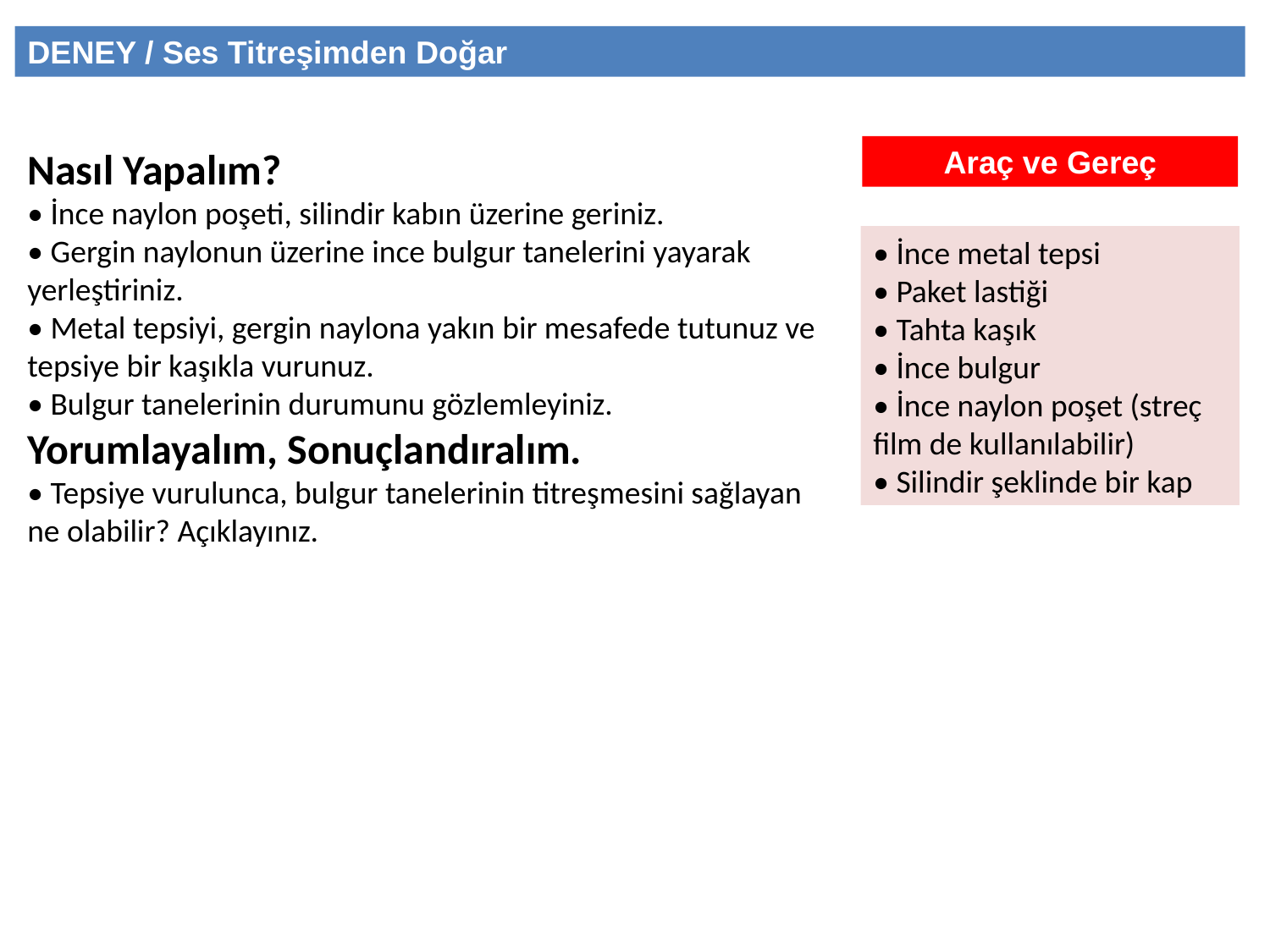

DENEY / Ses Titreşimden Doğar
Nasıl Yapalım?
• İnce naylon poşeti, silindir kabın üzerine geriniz.
• Gergin naylonun üzerine ince bulgur tanelerini yayarak
yerleştiriniz.
• Metal tepsiyi, gergin naylona yakın bir mesafede tutunuz ve
tepsiye bir kaşıkla vurunuz.
• Bulgur tanelerinin durumunu gözlemleyiniz.
Yorumlayalım, Sonuçlandıralım.
• Tepsiye vurulunca, bulgur tanelerinin titreşmesini sağlayan
ne olabilir? Açıklayınız.
Araç ve Gereç
• İnce metal tepsi
• Paket lastiği
• Tahta kaşık
• İnce bulgur
• İnce naylon poşet (streç
film de kullanılabilir)
• Silindir şeklinde bir kap